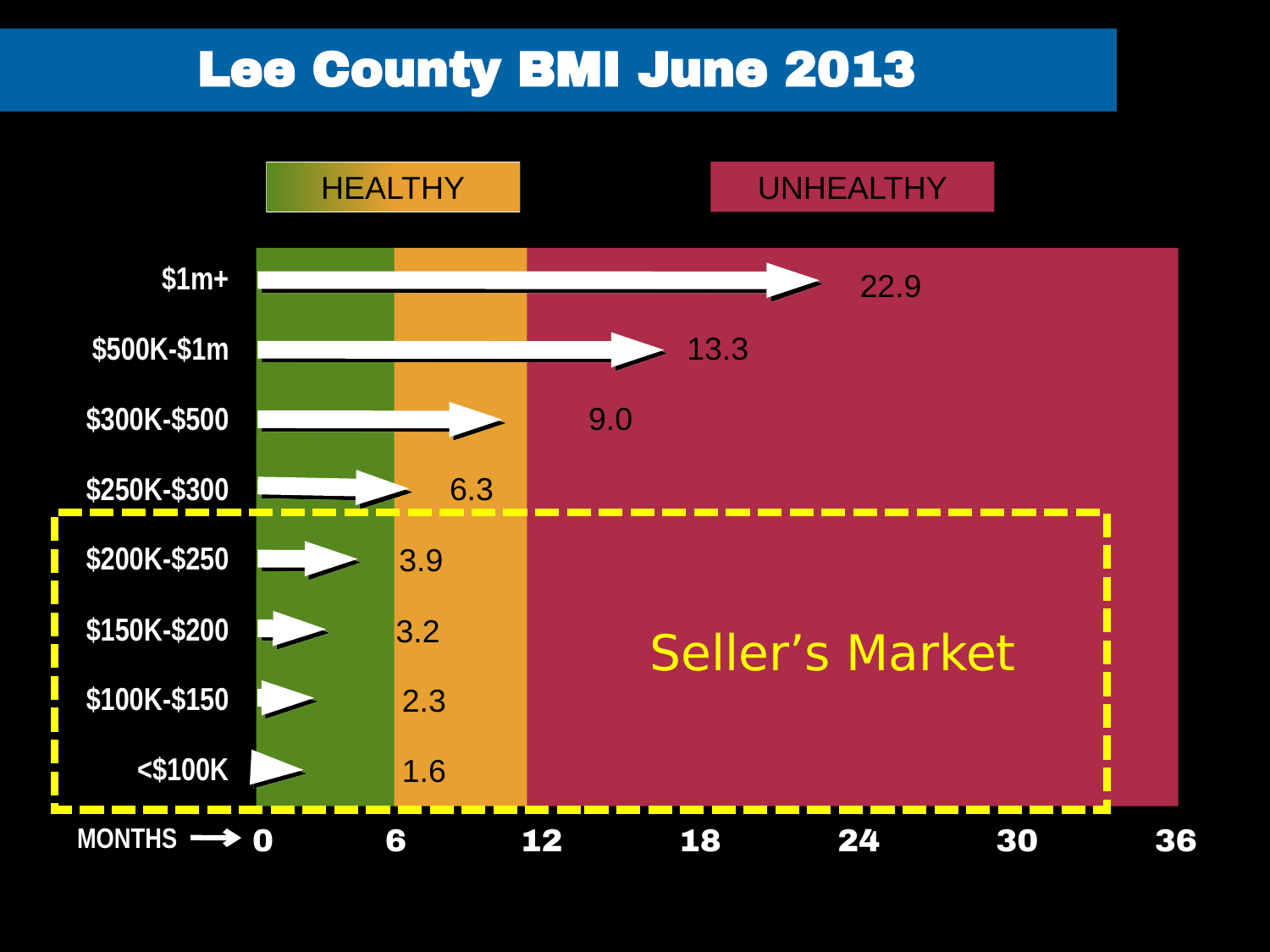

Lee County BMI June 2013
HEALTHY
UNHEALTHY

$1m+
22.9
$500K-$1m
13.3
$300K-$500
9.0
$250K-$300
6.3

$200K-$250
3.9
$150K-$200
3.2
Seller’s Market
$100K-$150
2.3
<$100K
1.6
0
6
12
18
24
30
36
MONTHS